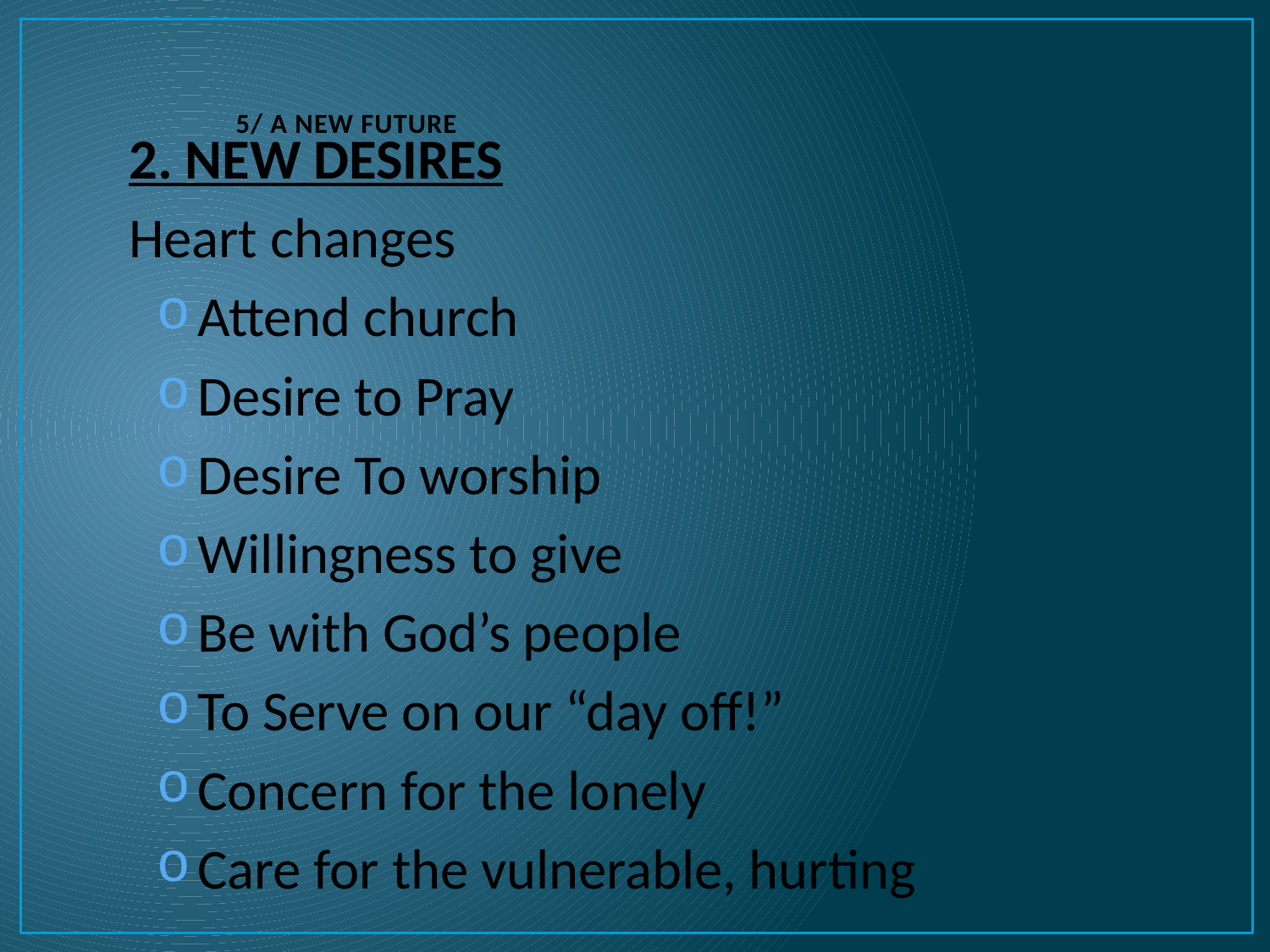

# 5/ A NEW FUTURE
2. NEW DESIRES
Heart changes
Attend church
Desire to Pray
Desire To worship
Willingness to give
Be with God’s people
To Serve on our “day off!”
Concern for the lonely
Care for the vulnerable, hurting